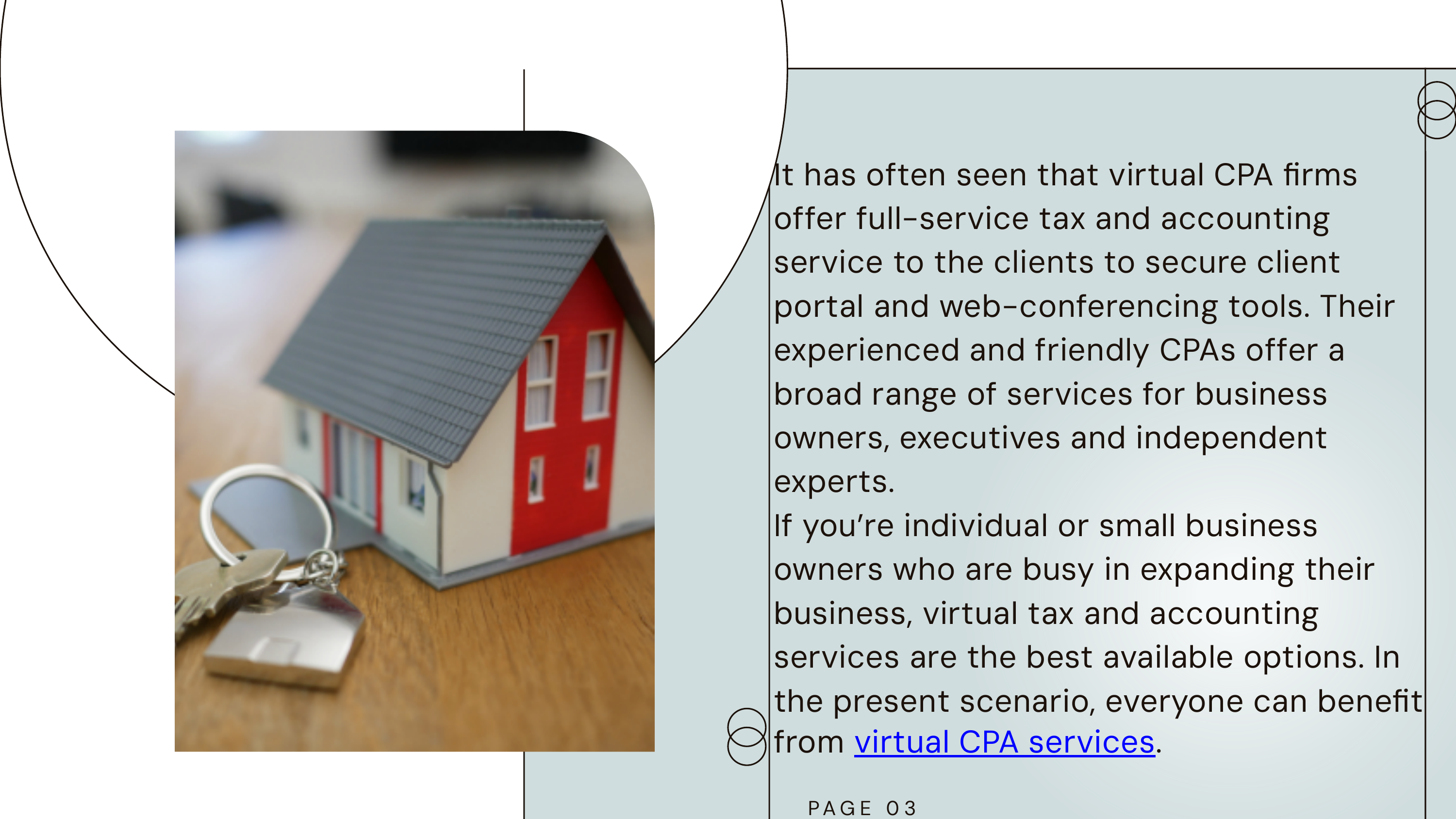

It has often seen that virtual CPA firms offer full-service tax and accounting service to the clients to secure client portal and web-conferencing tools. Their experienced and friendly CPAs offer a broad range of services for business owners, executives and independent experts.
If you’re individual or small business owners who are busy in expanding their business, virtual tax and accounting services are the best available options. In the present scenario, everyone can benefit from virtual CPA services.

PAGE 03